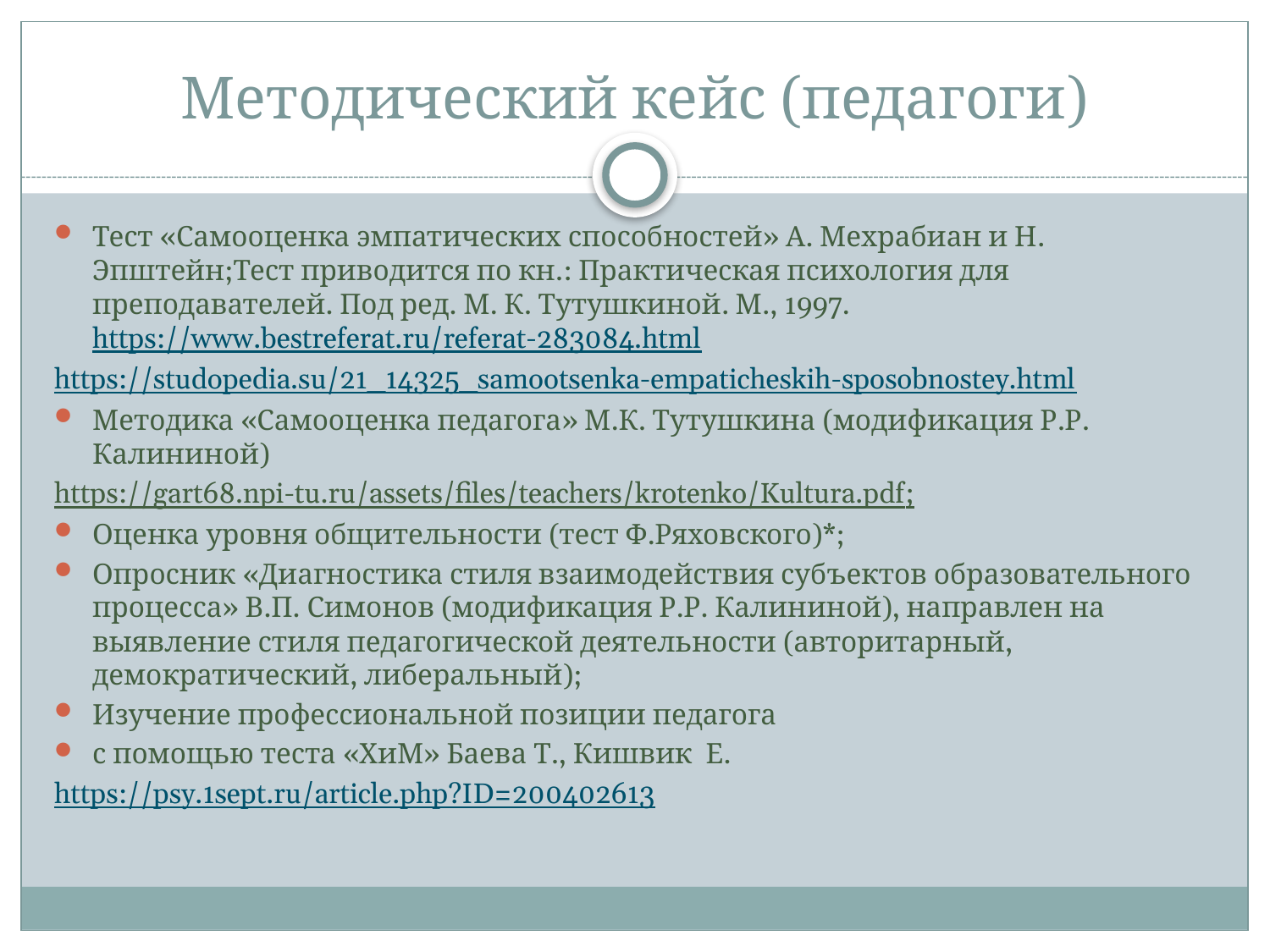

# Методический кейс (педагоги)
Тест «Самооценка эмпатических способностей» А. Мехрабиан и Н. Эпштейн;Тест приводится по кн.: Практическая психология для преподавателей. Под ред. М. К. Тутушкиной. М., 1997. https://www.bestreferat.ru/referat-283084.html
https://studopedia.su/21_14325_samootsenka-empaticheskih-sposobnostey.html
Методика «Самооценка педагога» М.К. Тутушкина (модификация Р.Р. Калининой)
https://gart68.npi-tu.ru/assets/files/teachers/krotenko/Kultura.pdf;
Оценка уровня общительности (тест Ф.Ряховского)*;
Опросник «Диагностика стиля взаимодействия субъектов образовательного процесса» В.П. Симонов (модификация Р.Р. Калининой), направлен на выявление стиля педагогической деятельности (авторитарный, демократический, либеральный);
Изучение профессиональной позиции педагога
с помощью теста «ХиМ» Баева Т., Кишвик  Е.
https://psy.1sept.ru/article.php?ID=200402613